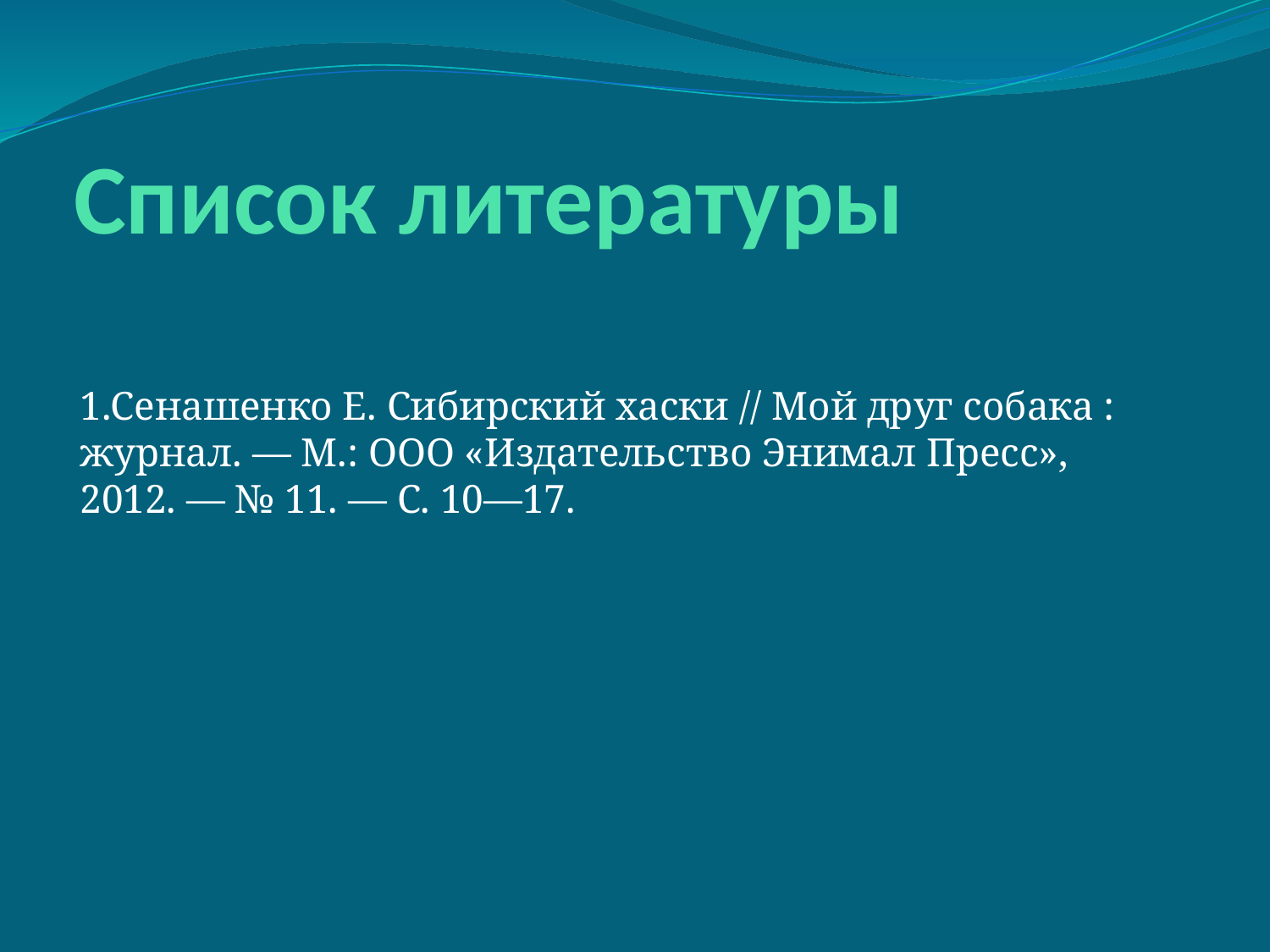

# Список литературы
1.Сенашенко Е. Сибирский хаски // Мой друг собака : журнал. — М.: ООО «Издательство Энимал Пресс», 2012. — № 11. — С. 10—17.